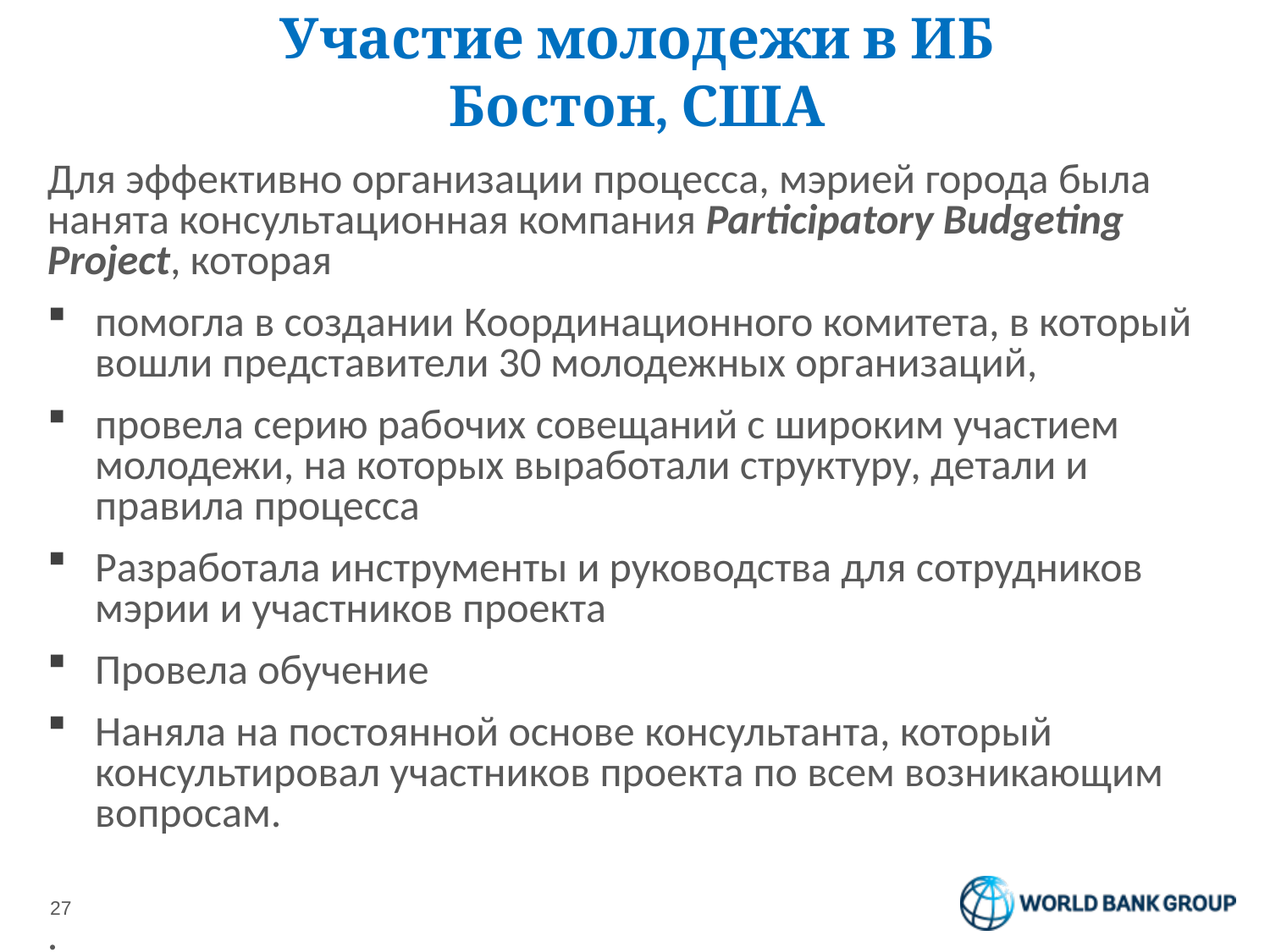

# Участие молодежи в ИБ Бостон, США
Для эффективно организации процесса, мэрией города была нанята консультационная компания Participatory Budgeting Project, которая
помогла в создании Координационного комитета, в который вошли представители 30 молодежных организаций,
провела серию рабочих совещаний с широким участием молодежи, на которых выработали структуру, детали и правила процесса
Разработала инструменты и руководства для сотрудников мэрии и участников проекта
Провела обучение
Наняла на постоянной основе консультанта, который консультировал участников проекта по всем возникающим вопросам.

.
27